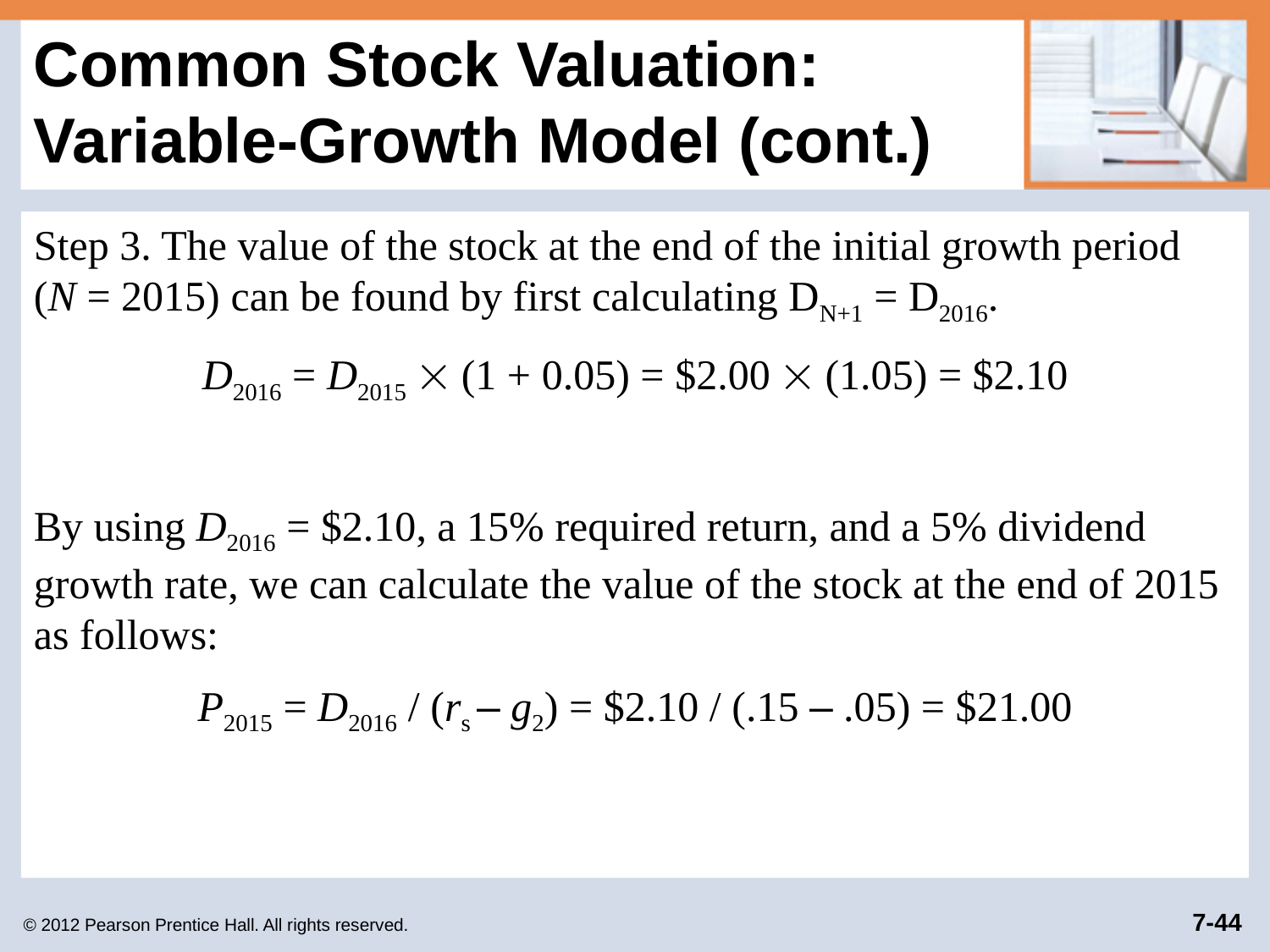

# Common Stock Valuation: Variable-Growth Model (cont.)
Step 3. The value of the stock at the end of the initial growth period
(N = 2015) can be found by first calculating DN+1 = D2016.
D2016 = D2015 × (1 + 0.05) = $2.00 × (1.05) = $2.10

By using D2016 = $2.10, a 15% required return, and a 5% dividend growth rate, we can calculate the value of the stock at the end of 2015 as follows:
P2015 = D2016 / (rs – g2) = $2.10 / (.15 – .05) = $21.00

© 2012 Pearson Prentice Hall. All rights reserved.
7-44